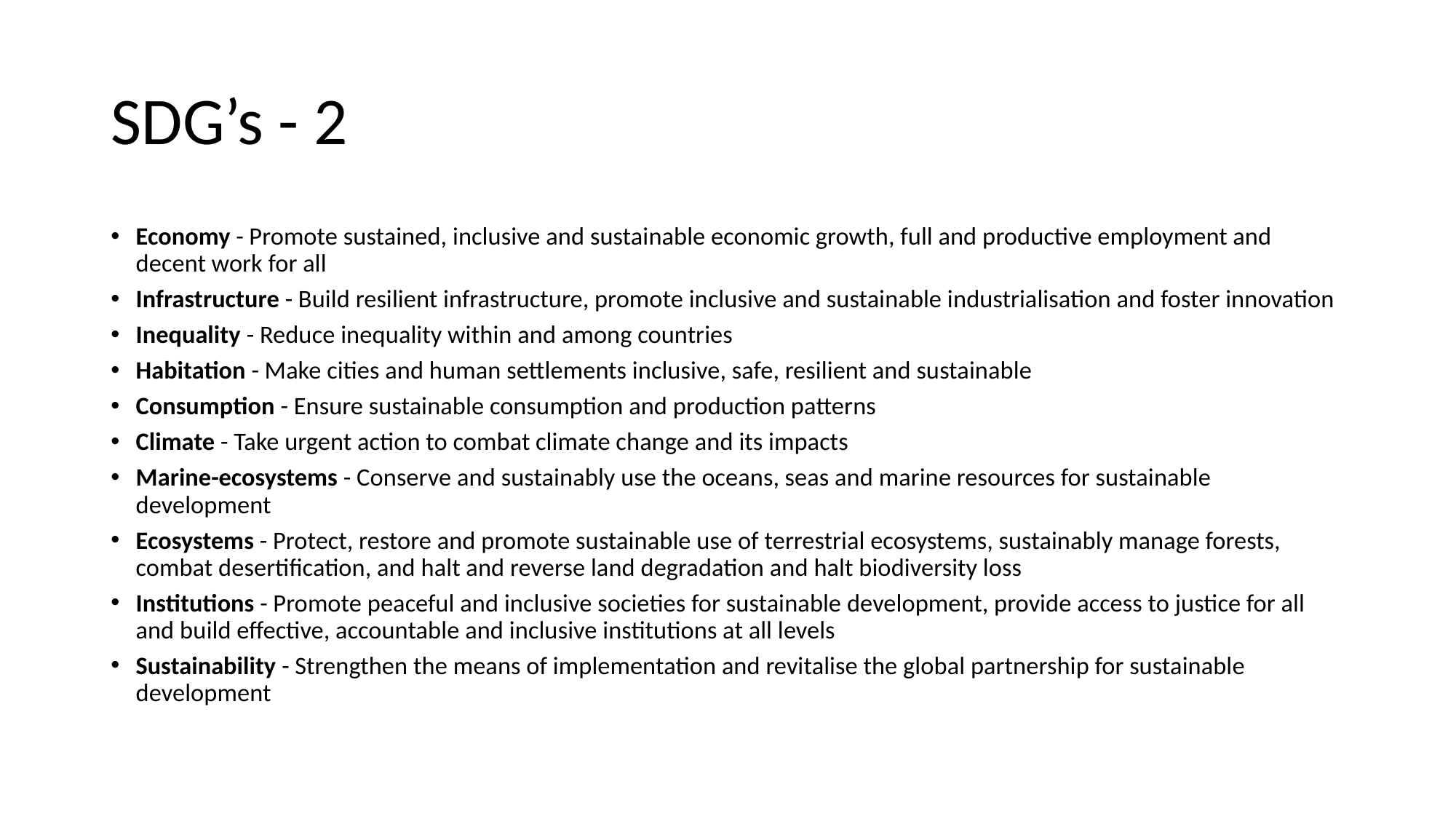

# SDG’s - 2
Economy - Promote sustained, inclusive and sustainable economic growth, full and productive employment and decent work for all
Infrastructure - Build resilient infrastructure, promote inclusive and sustainable industrialisation and foster innovation
Inequality - Reduce inequality within and among countries
Habitation - Make cities and human settlements inclusive, safe, resilient and sustainable
Consumption - Ensure sustainable consumption and production patterns
Climate - Take urgent action to combat climate change and its impacts
Marine-ecosystems - Conserve and sustainably use the oceans, seas and marine resources for sustainable development
Ecosystems - Protect, restore and promote sustainable use of terrestrial ecosystems, sustainably manage forests, combat desertification, and halt and reverse land degradation and halt biodiversity loss
Institutions - Promote peaceful and inclusive societies for sustainable development, provide access to justice for all and build effective, accountable and inclusive institutions at all levels
Sustainability - Strengthen the means of implementation and revitalise the global partnership for sustainable development